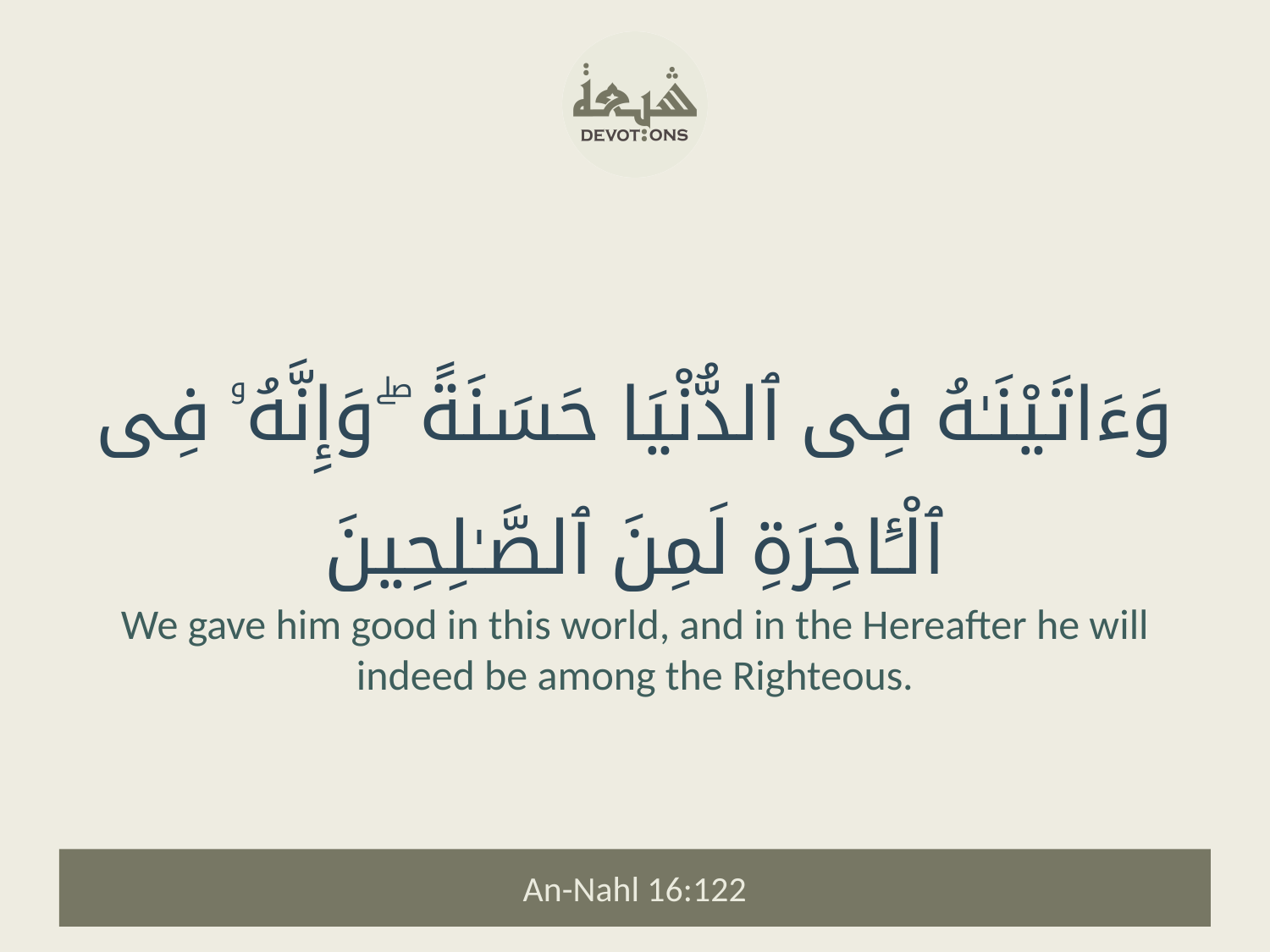

وَءَاتَيْنَـٰهُ فِى ٱلدُّنْيَا حَسَنَةً ۖ وَإِنَّهُۥ فِى ٱلْـَٔاخِرَةِ لَمِنَ ٱلصَّـٰلِحِينَ
We gave him good in this world, and in the Hereafter he will indeed be among the Righteous.
An-Nahl 16:122